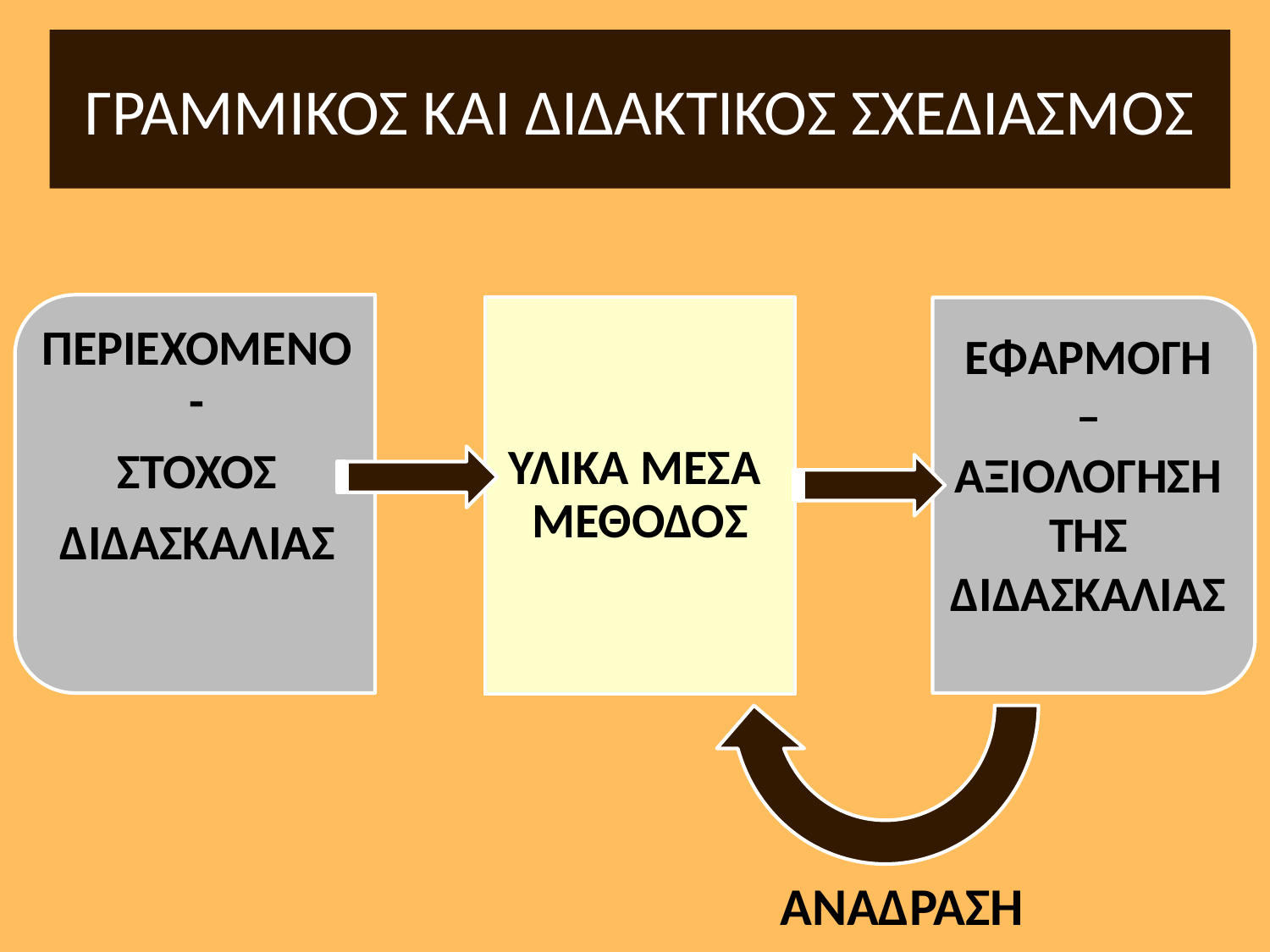

# ΓΡΑΜΜΙΚΟΣ ΚΑΙ ΔΙΔΑΚΤΙΚΟΣ ΣΧΕΔΙΑΣΜΟΣ
ΠΕΡΙΕΧΟΜΕΝΟ-
ΣΤΟΧΟΣ
ΔΙΔΑΣΚΑΛΙΑΣ

ΥΛΙΚΑ ΜΕΣΑ
ΜΕΘΟΔΟΣ
ΕΦΑΡΜΟΓΗ – ΑΞΙΟΛΟΓΗΣΗ ΤΗΣ ΔΙΔΑΣΚΑΛΙΑΣ

ΑΝΑΔΡΑΣΗ